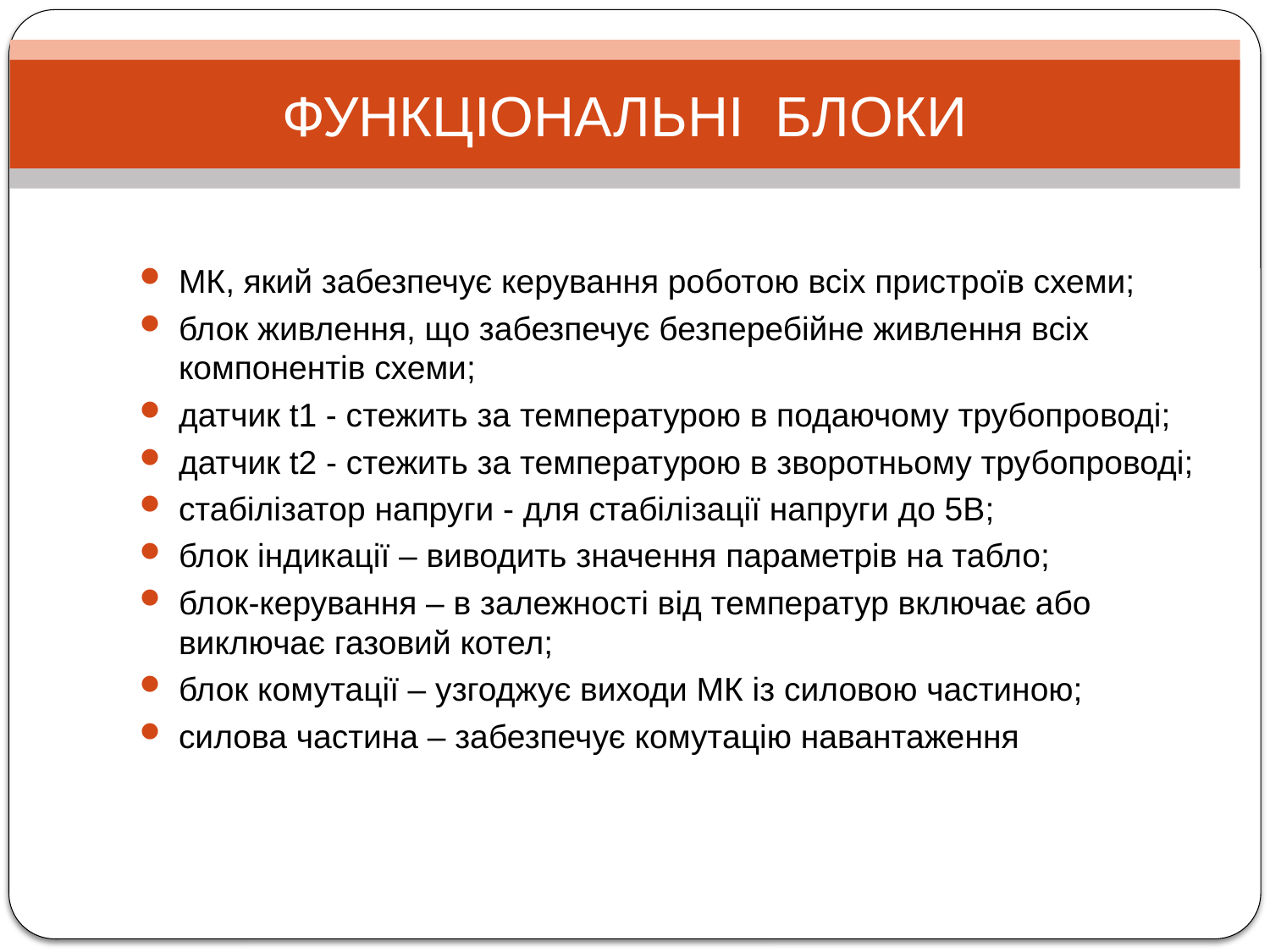

#

ФУНКЦІОНАЛЬНІ  БЛОКИ

МК, який забезпечує керування роботою всіх пристроїв схеми;
блок живлення, що забезпечує безперебійне живлення всіх компонентів схеми;
датчик t1 - стежить за температурою в подаючому трубопроводі;
датчик t2 - стежить за температурою в зворотньому трубопроводі;
стабілізатор напруги - для стабілізації напруги до 5В;
блок індикації – виводить значення параметрів на табло;
блок-керування – в залежності від температур включає або виключає газовий котел;
блок комутації – узгоджує виходи МК із силовою частиною;
силова частина – забезпечує комутацію навантаження